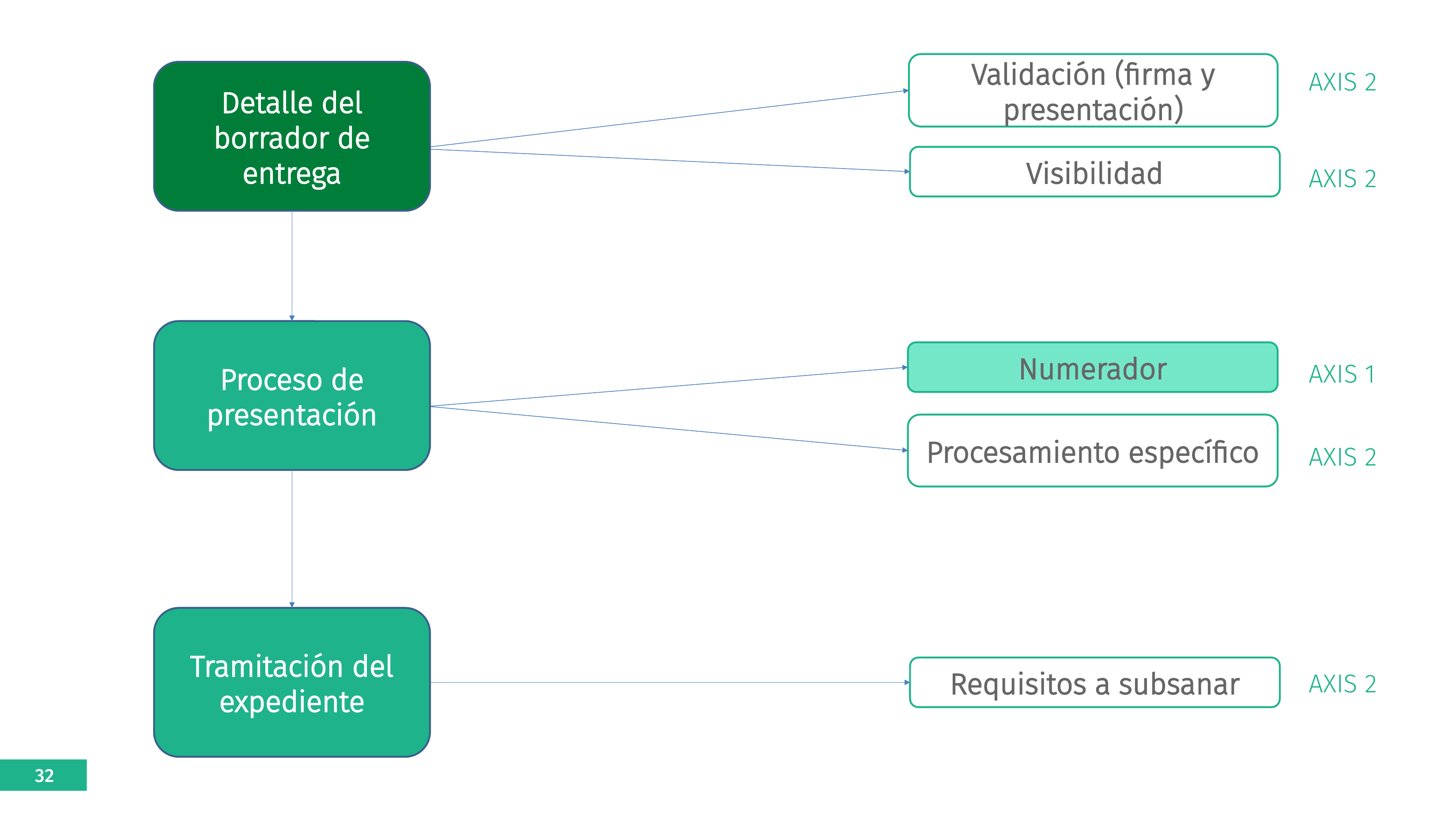

Validación (firma y presentación)
Detalle del borrador de entrega
AXIS 2
Visibilidad
AXIS 2
Proceso de presentación
Numerador
AXIS 1
Procesamiento específico
AXIS 2
Tramitación del expediente
Requisitos a subsanar
AXIS 2

32